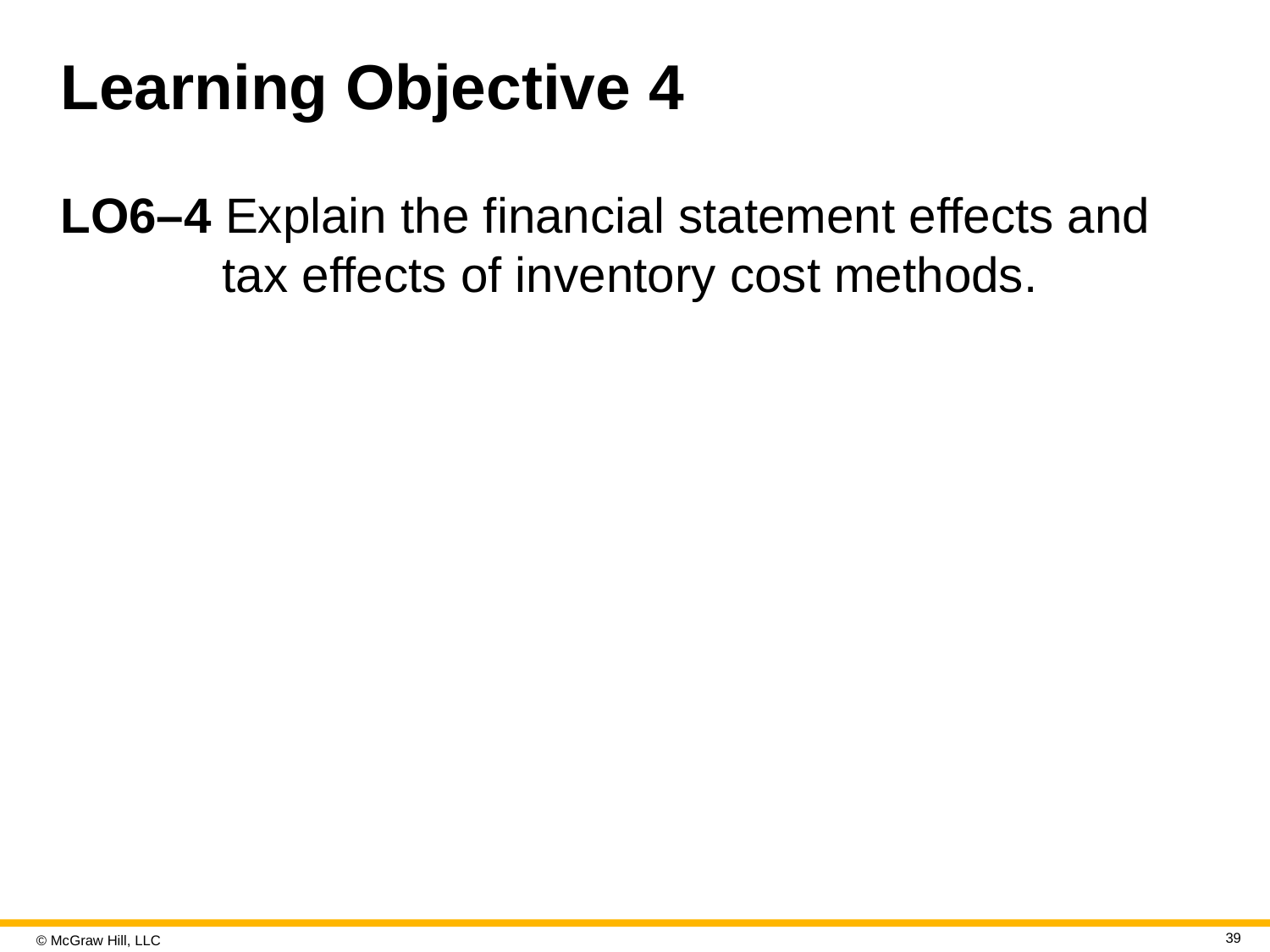

# Learning Objective 4
L O6–4 Explain the financial statement effects and tax effects of inventory cost methods.
39